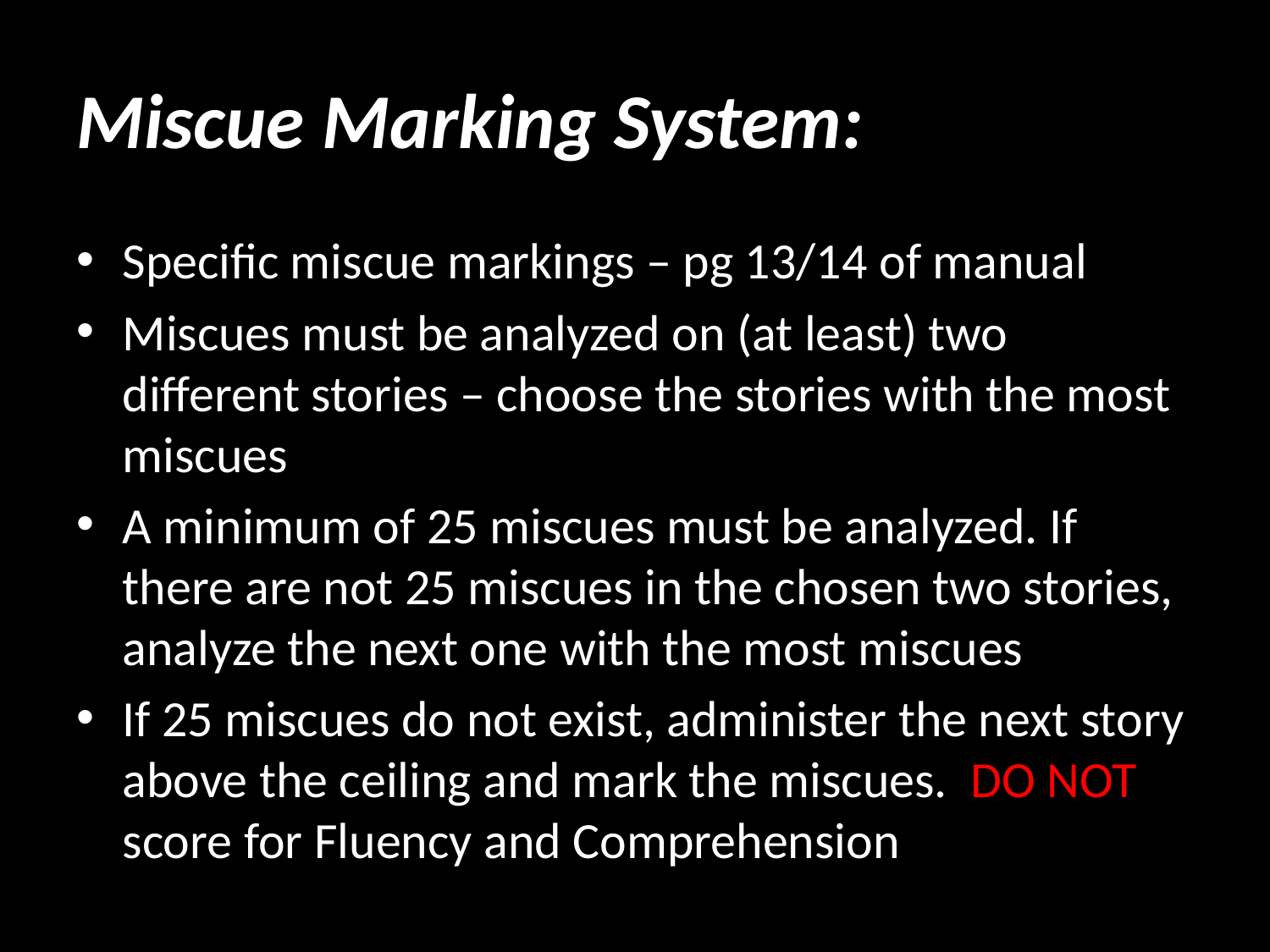

# Miscue Marking System:
Specific miscue markings – pg 13/14 of manual
Miscues must be analyzed on (at least) two different stories – choose the stories with the most miscues
A minimum of 25 miscues must be analyzed. If there are not 25 miscues in the chosen two stories, analyze the next one with the most miscues
If 25 miscues do not exist, administer the next story above the ceiling and mark the miscues.  DO NOT score for Fluency and Comprehension